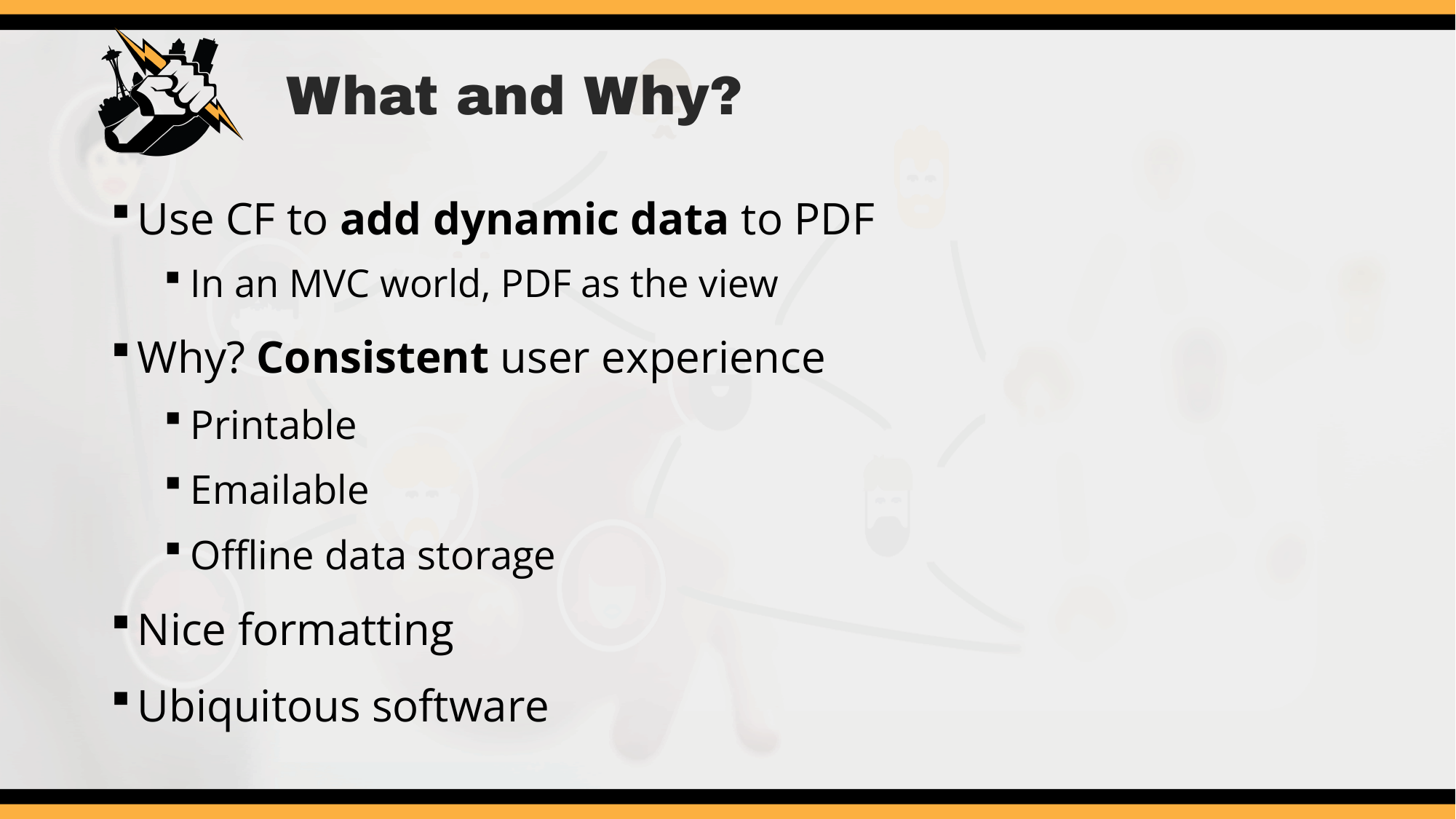

# What and Why?
Use CF to add dynamic data to PDF
In an MVC world, PDF as the view
Why? Consistent user experience
Printable
Emailable
Offline data storage
Nice formatting
Ubiquitous software